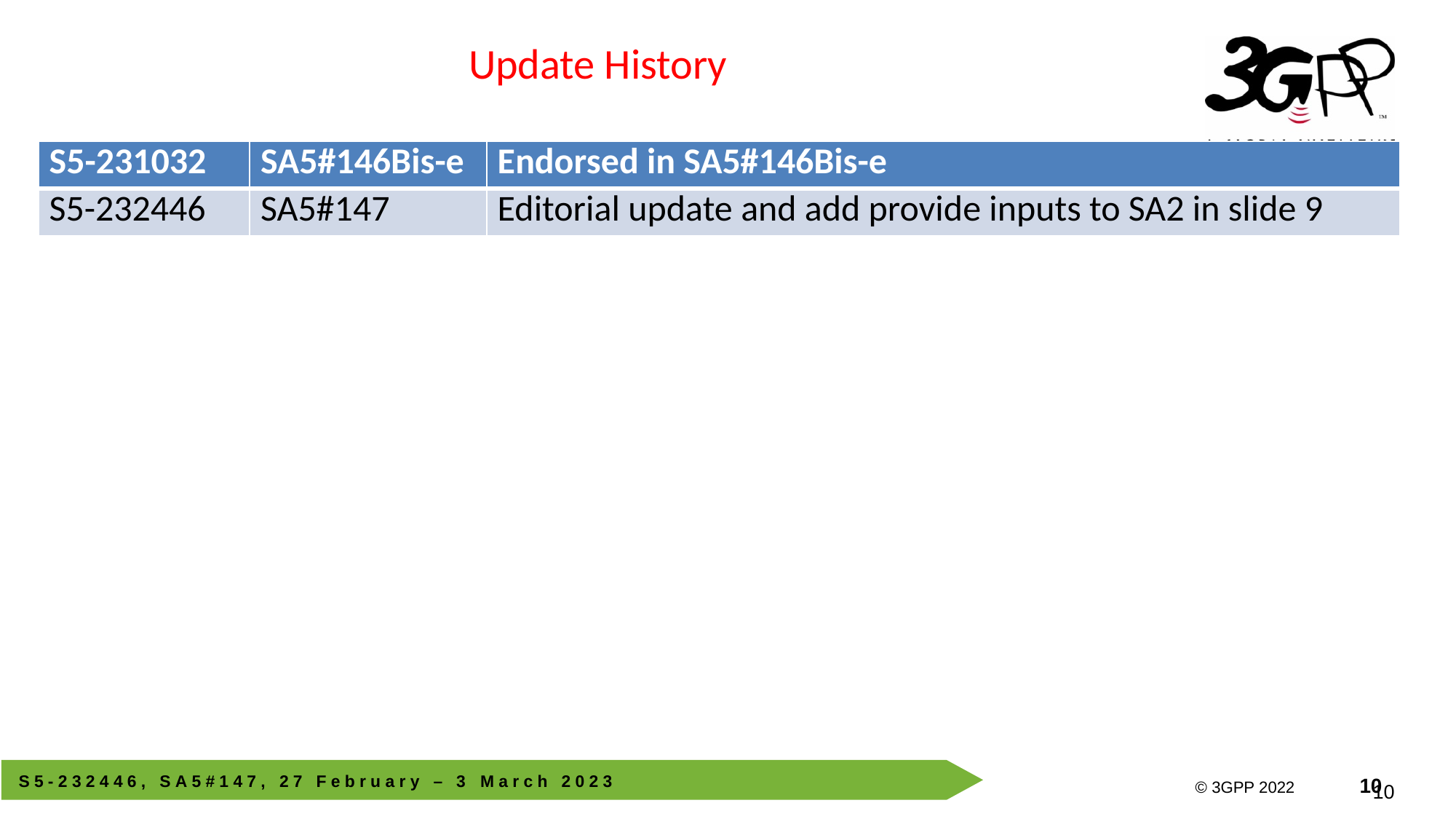

# Update History
| S5-231032 | SA5#146Bis-e | Endorsed in SA5#146Bis-e |
| --- | --- | --- |
| S5-232446 | SA5#147 | Editorial update and add provide inputs to SA2 in slide 9 |
10